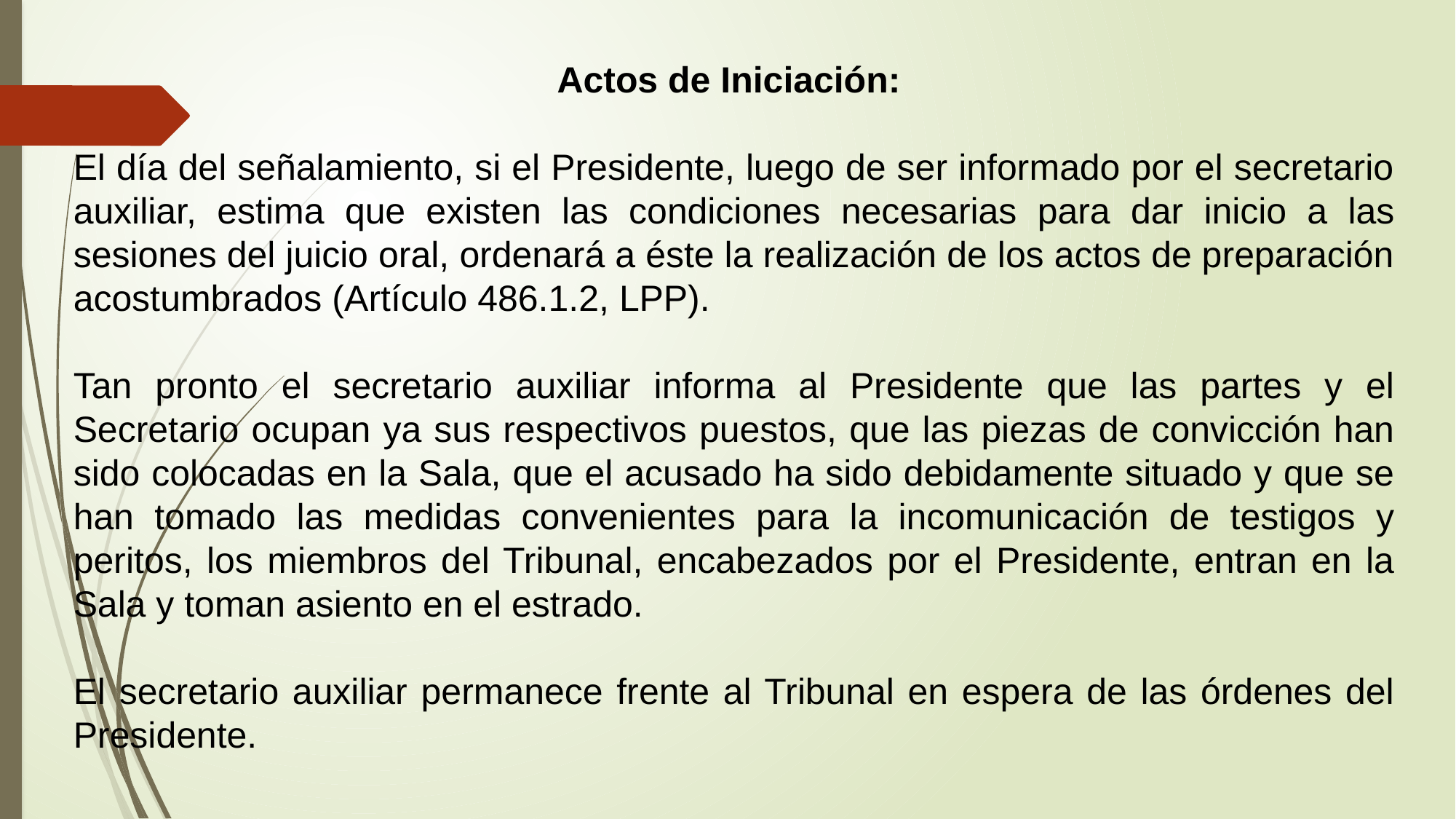

Actos de Iniciación:

El día del señalamiento, si el Presidente, luego de ser informado por el secretario auxiliar, estima que existen las condiciones necesarias para dar inicio a las sesiones del juicio oral, ordenará a éste la realización de los actos de preparación acostumbrados (Artículo 486.1.2, LPP).

Tan pronto el secretario auxiliar informa al Presidente que las partes y el Secretario ocupan ya sus respectivos puestos, que las piezas de convicción han sido colocadas en la Sala, que el acusado ha sido debidamente situado y que se han tomado las medidas convenientes para la incomunicación de testigos y peritos, los miembros del Tribunal, encabezados por el Presidente, entran en la Sala y toman asiento en el estrado.

El secretario auxiliar permanece frente al Tribunal en espera de las órdenes del Presidente.